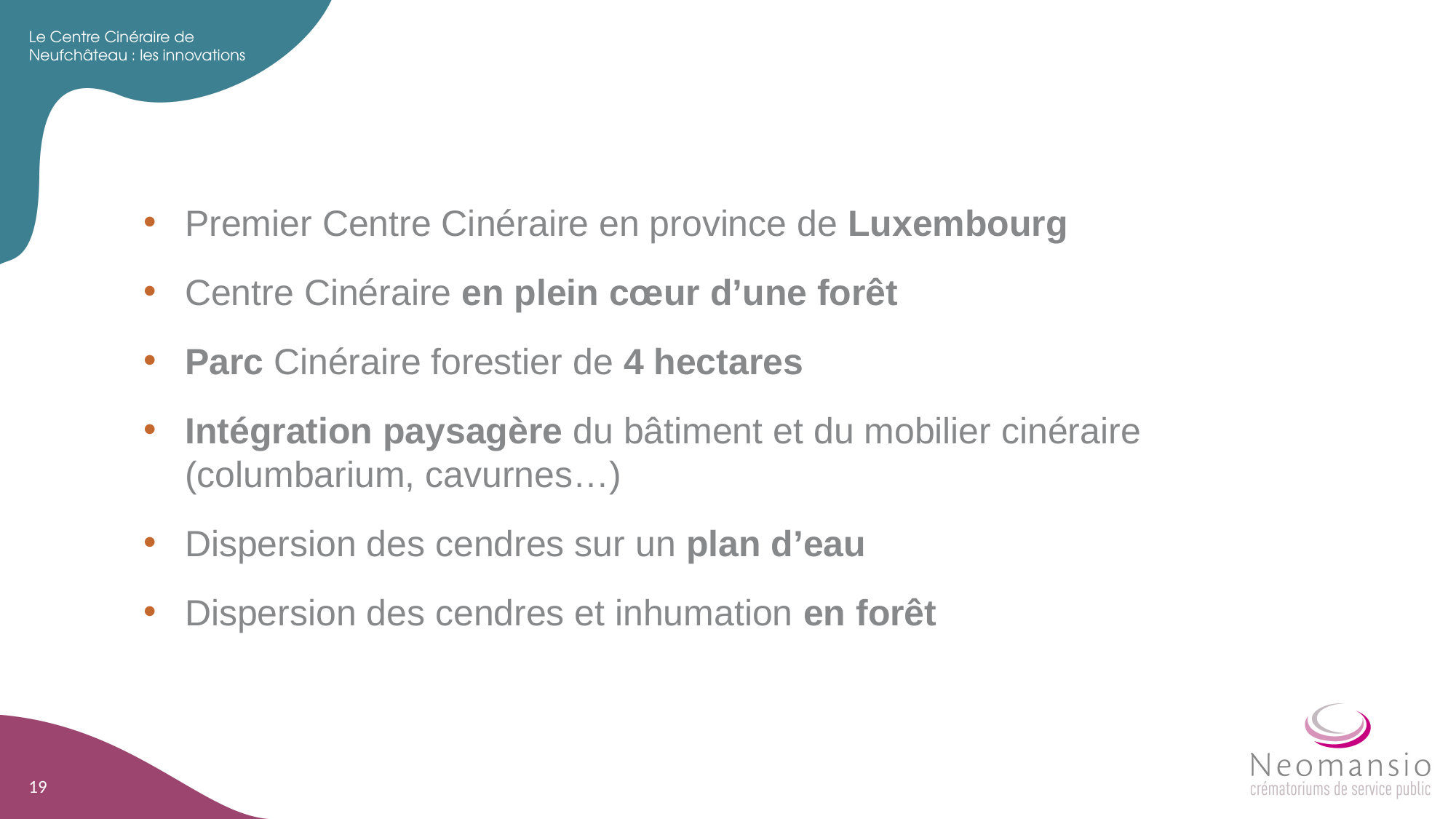

Le Centre Cinéraire de Neufchâteau : les innovations
Premier Centre Cinéraire en province de Luxembourg
Centre Cinéraire en plein cœur d’une forêt
Parc Cinéraire forestier de 4 hectares
Intégration paysagère du bâtiment et du mobilier cinéraire (columbarium, cavurnes…)
Dispersion des cendres sur un plan d’eau
Dispersion des cendres et inhumation en forêt

19